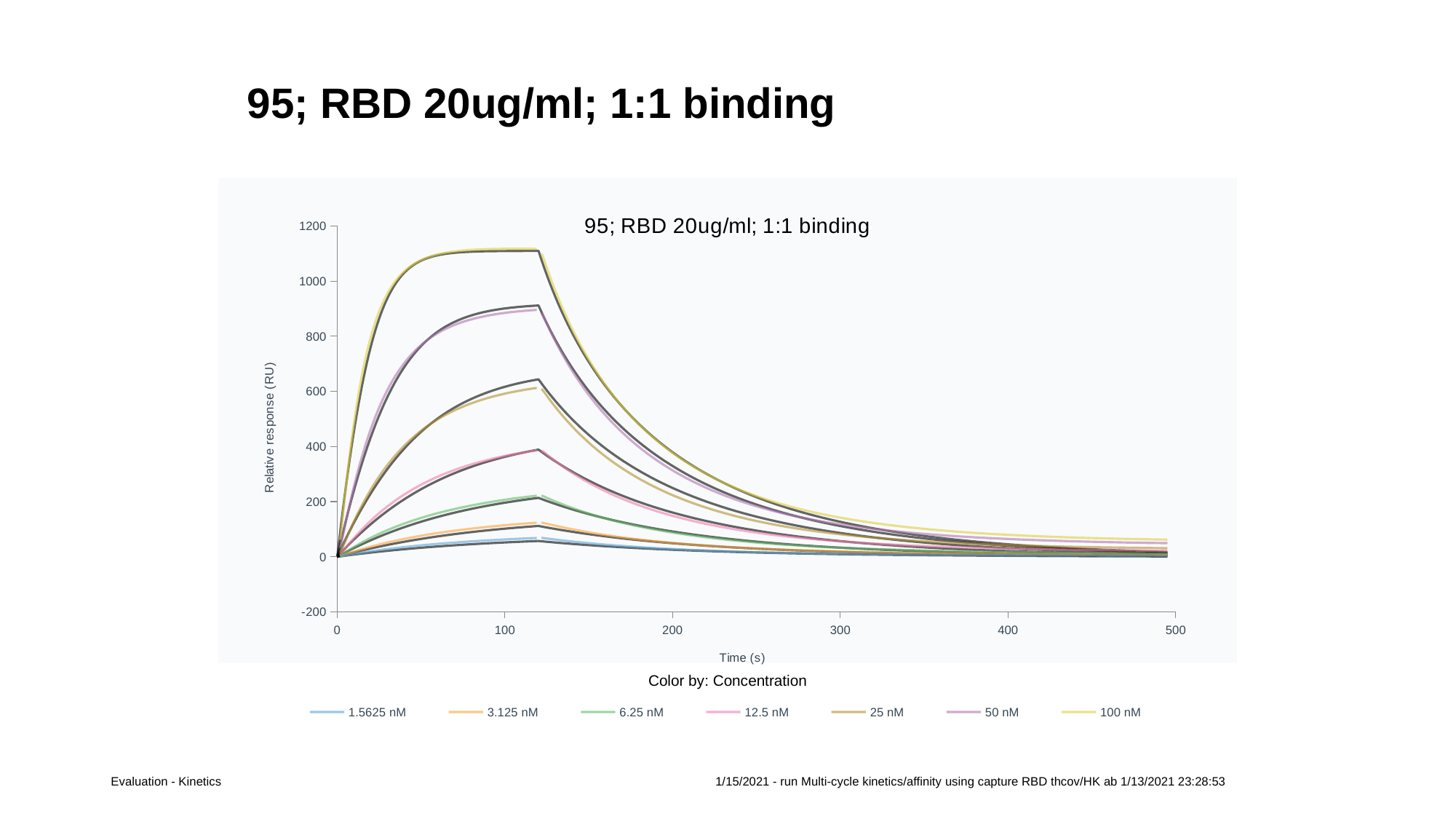

95; RBD 20ug/ml; 1:1 binding

### Chart: 95; RBD 20ug/ml; 1:1 binding

| Category | 1.5625 nM | 3.125 nM | 6.25 nM | 12.5 nM | 25 nM | 50 nM | 100 nM | data | data | data | data | data | data | data |
|---|---|---|---|---|---|---|---|---|---|---|---|---|---|---|
Color by: Concentration
Evaluation - Kinetics
1/15/2021 - run Multi-cycle kinetics/affinity using capture RBD thcov/HK ab 1/13/2021 23:28:53